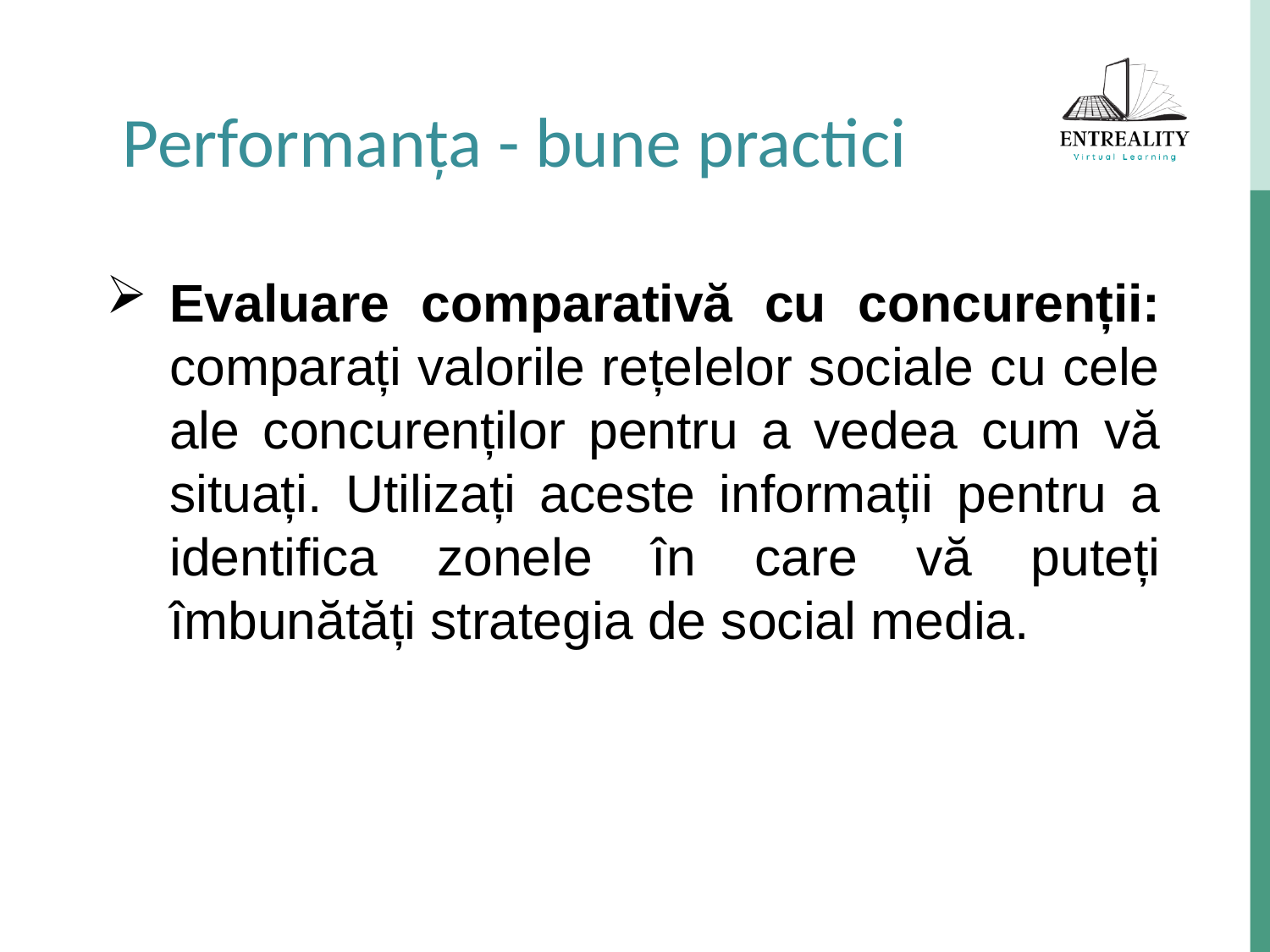

Performanța - bune practici
Evaluare comparativă cu concurenții: comparați valorile rețelelor sociale cu cele ale concurenților pentru a vedea cum vă situați. Utilizați aceste informații pentru a identifica zonele în care vă puteți îmbunătăți strategia de social media.